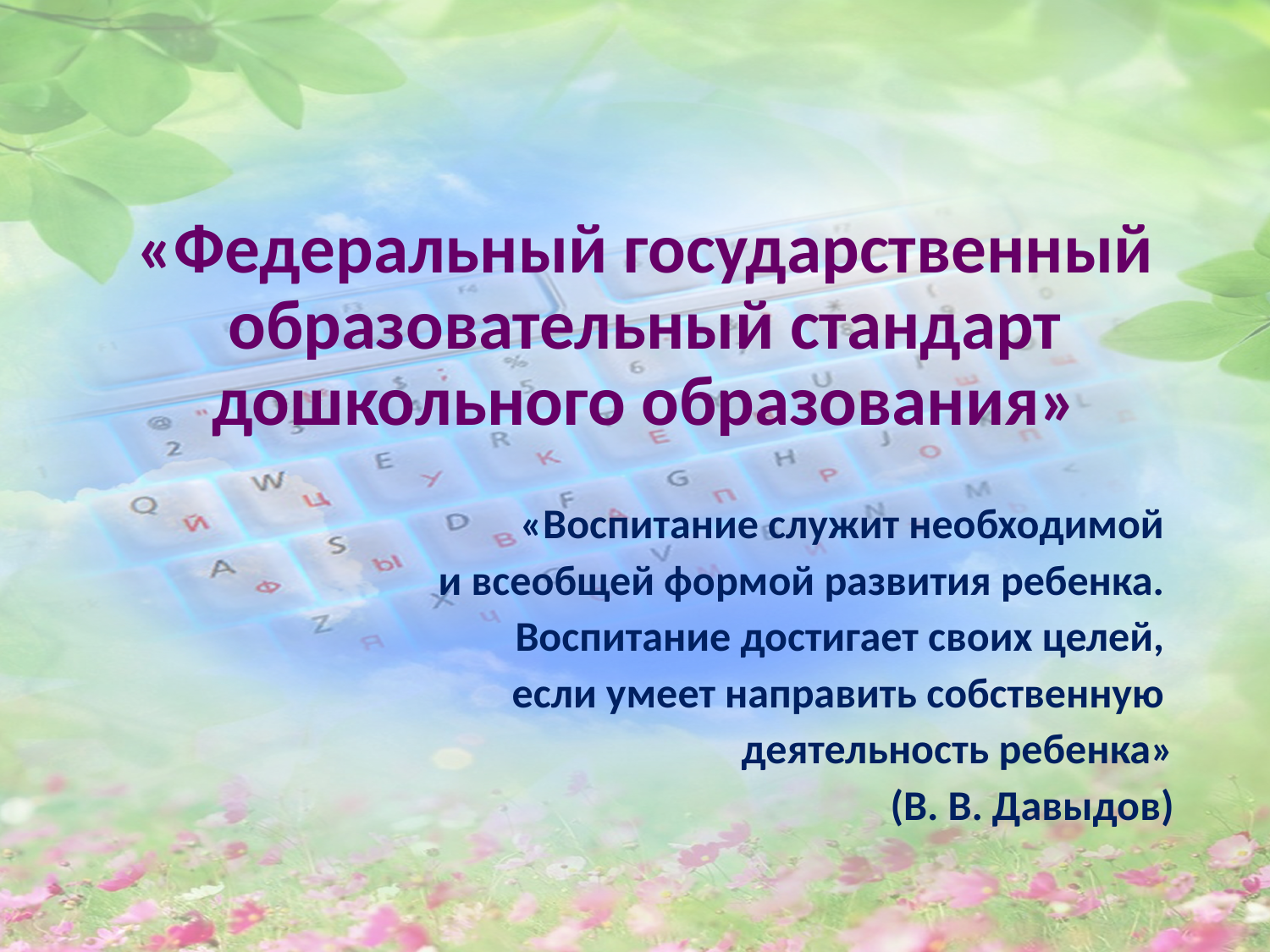

«Федеральный государственный образовательный стандарт дошкольного образования»
«Воспитание служит необходимой
и всеобщей формой развития ребенка.
Воспитание достигает своих целей,
если умеет направить собственную
деятельность ребенка»
(В. В. Давыдов)